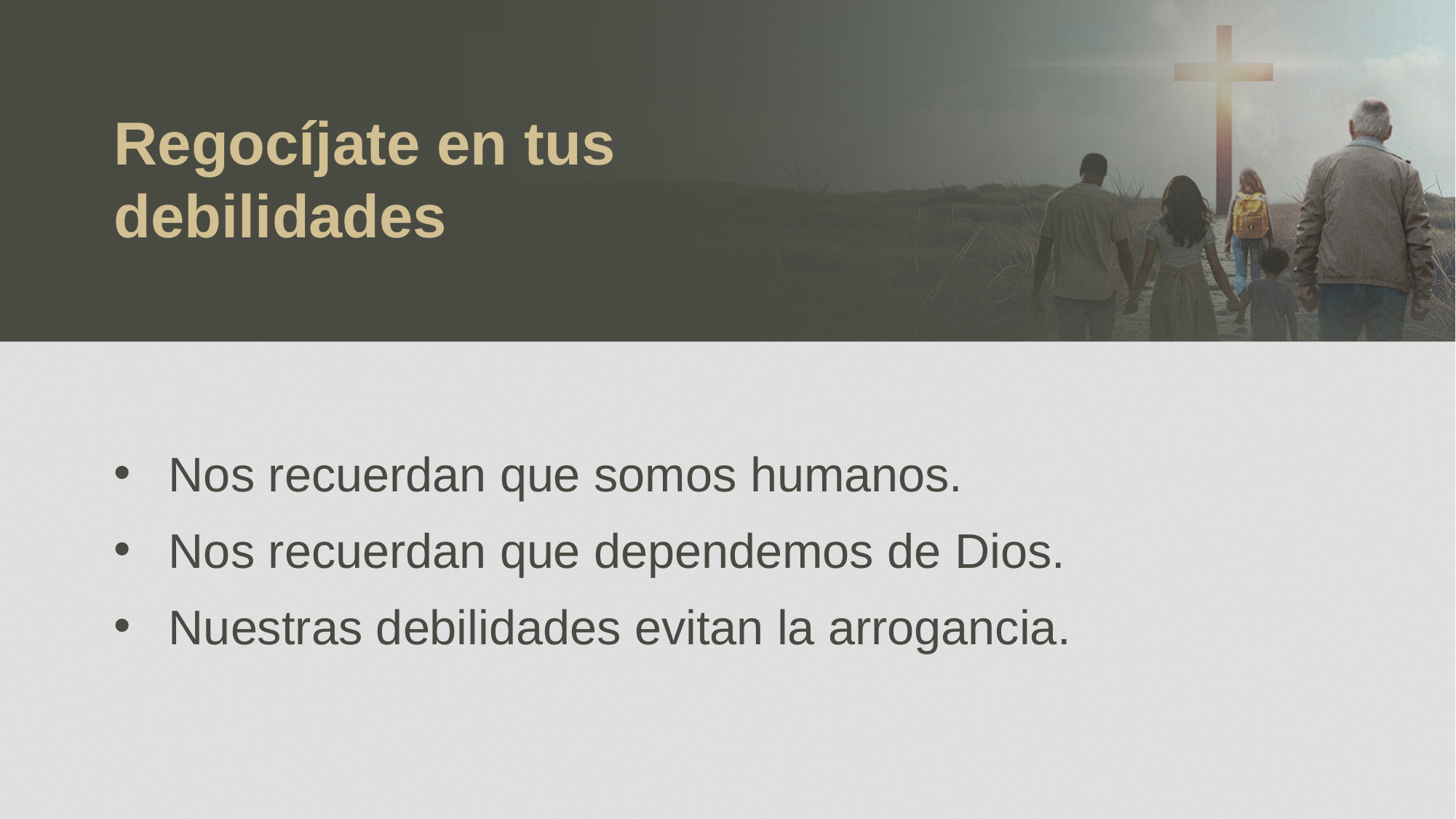

Regocíjate en tus debilidades
Nos recuerdan que somos humanos.
Nos recuerdan que dependemos de Dios.
Nuestras debilidades evitan la arrogancia.